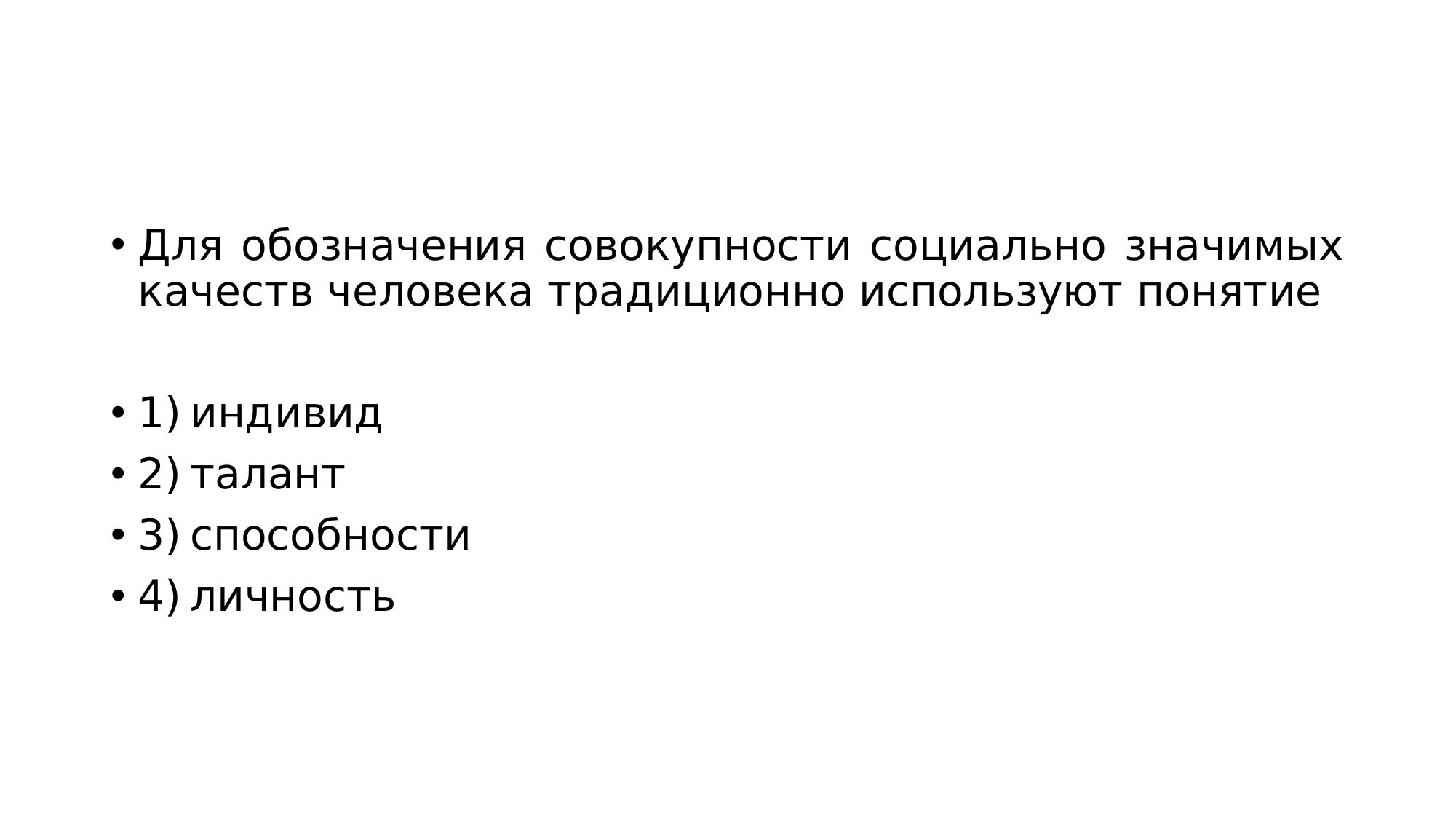

#
Для обозначения совокупности социально значимых качеств человека традиционно используют понятие

1) индивид
2) талант
3) способности
4) личность